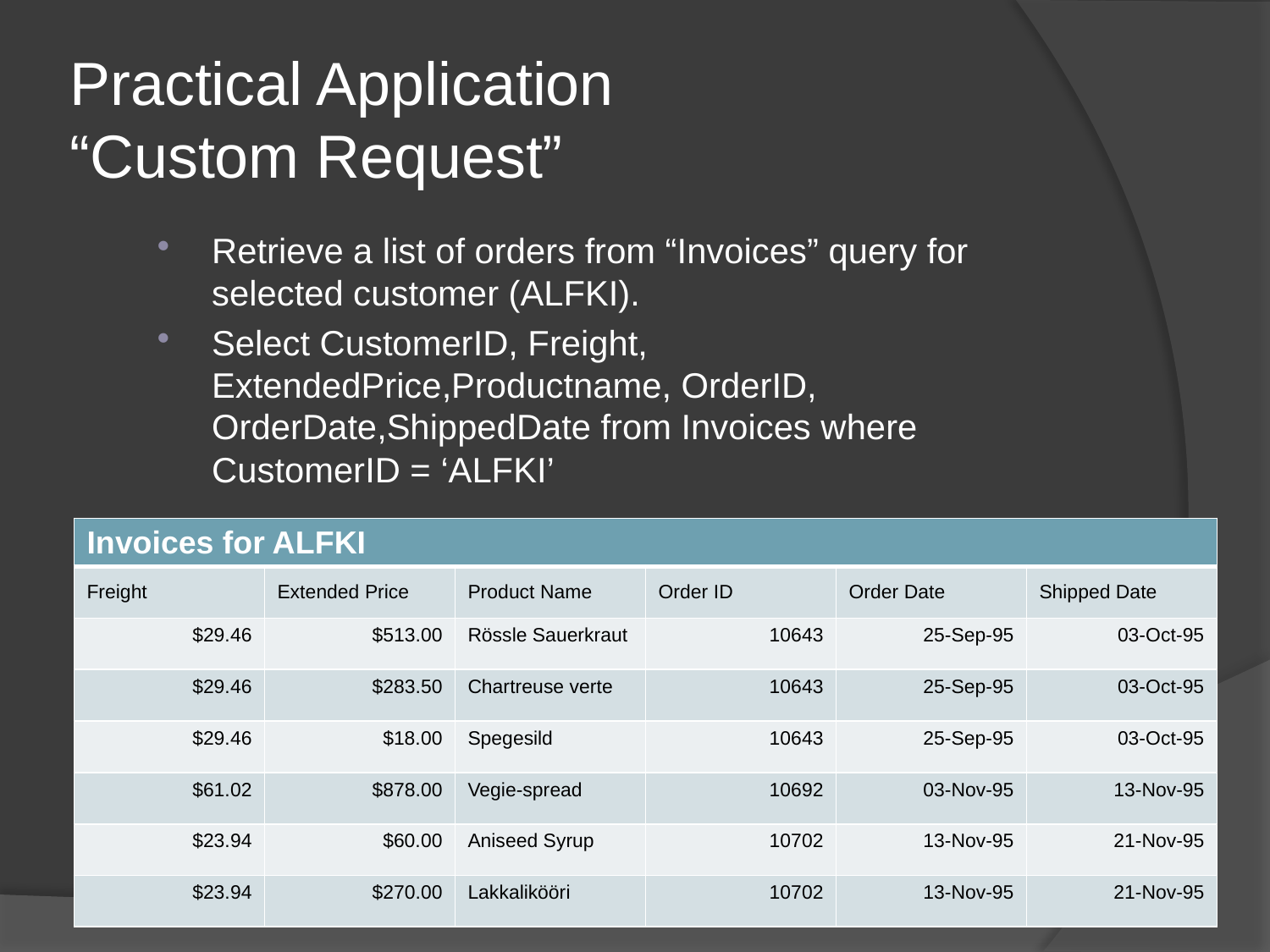

# Practical Application “Custom Request”
Retrieve a list of orders from “Invoices” query for selected customer (ALFKI).
Select CustomerID, Freight, ExtendedPrice,Productname, OrderID, OrderDate,ShippedDate from Invoices where CustomerID = ‘ALFKI’

| Invoices for ALFKI |  |  |  |  |  |
| --- | --- | --- | --- | --- | --- |
| Freight | Extended Price | Product Name | Order ID | Order Date | Shipped Date |
| $29.46 | $513.00 | Rössle Sauerkraut | 10643 | 25-Sep-95 | 03-Oct-95 |
| $29.46 | $283.50 | Chartreuse verte | 10643 | 25-Sep-95 | 03-Oct-95 |
| $29.46 | $18.00 | Spegesild | 10643 | 25-Sep-95 | 03-Oct-95 |
| $61.02 | $878.00 | Vegie-spread | 10692 | 03-Nov-95 | 13-Nov-95 |
| $23.94 | $60.00 | Aniseed Syrup | 10702 | 13-Nov-95 | 21-Nov-95 |
| $23.94 | $270.00 | Lakkalikööri | 10702 | 13-Nov-95 | 21-Nov-95 |